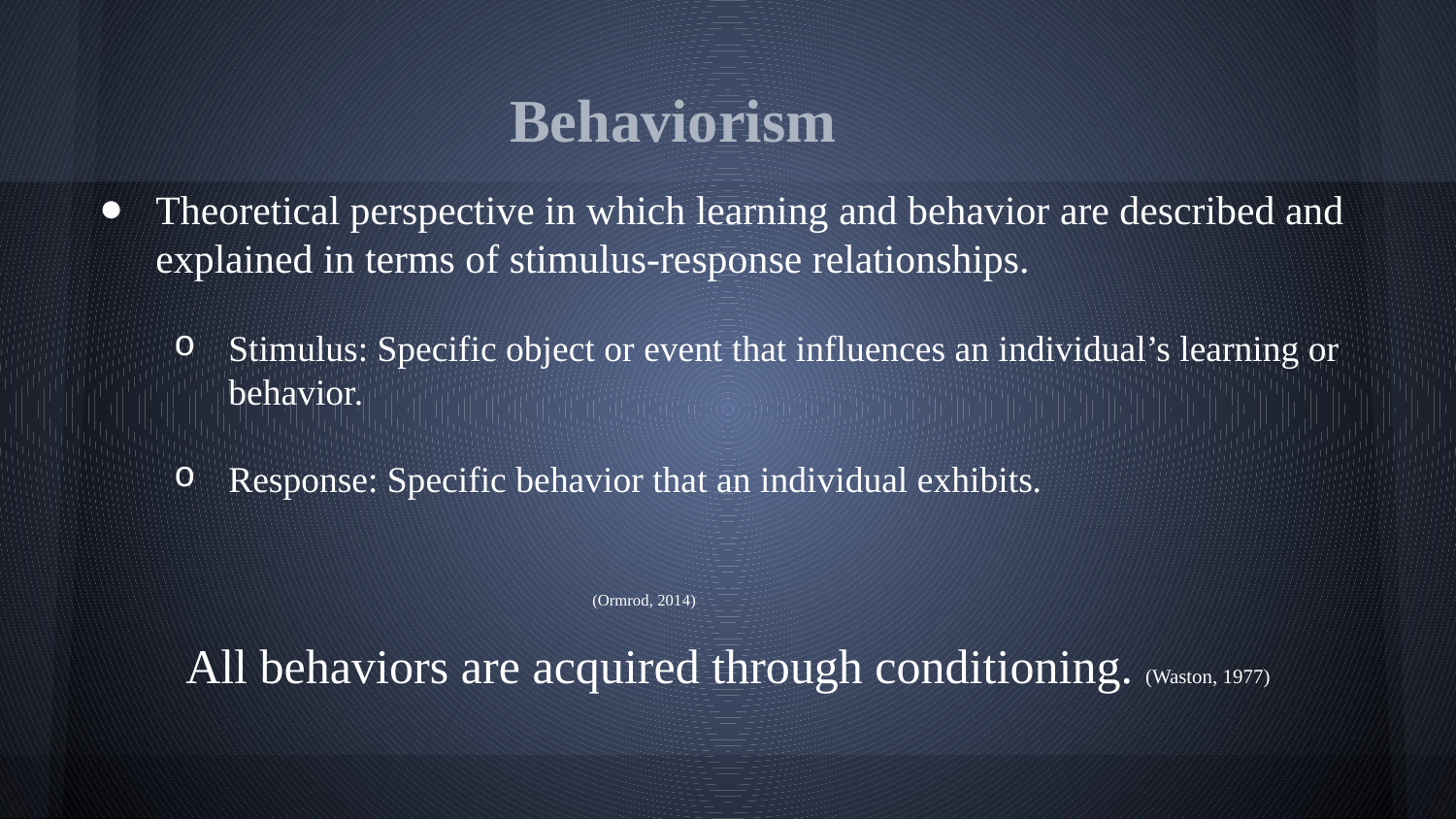

# Behaviorism
Theoretical perspective in which learning and behavior are described and explained in terms of stimulus-response relationships.

Stimulus: Specific object or event that influences an individual’s learning or behavior.

Response: Specific behavior that an individual exhibits.
											      (Ormrod, 2014)
All behaviors are acquired through conditioning. (Waston, 1977)